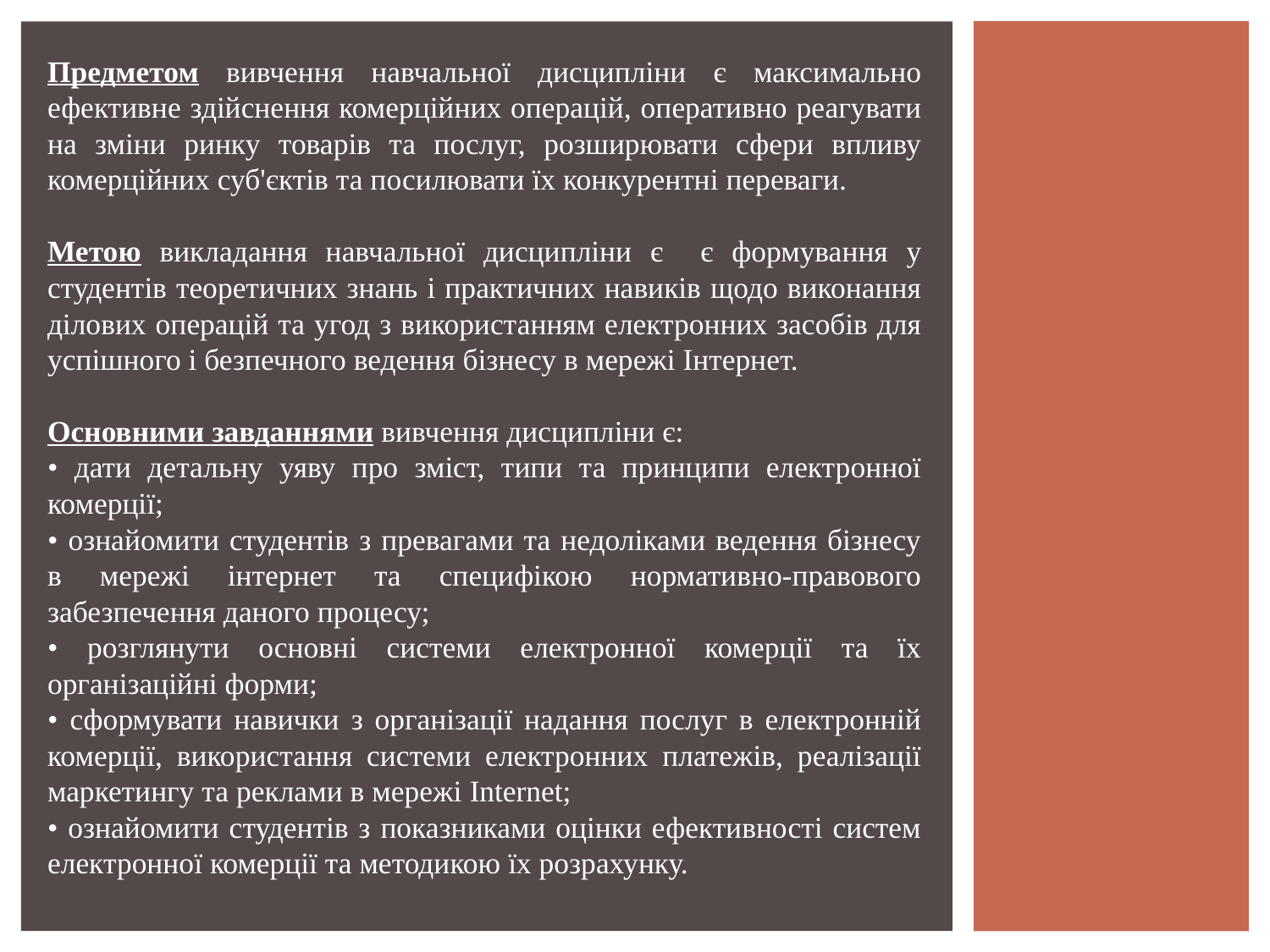

Предметом вивчення навчальної дисципліни є максимально ефективне здійснення комерційних операцій, оперативно реагувати на зміни ринку товарів та послуг, розширювати сфери впливу комерційних суб'єктів та посилювати їх конкурентні переваги.
Метою викладання навчальної дисципліни є  є формування у студентів теоретичних знань і практичних навиків щодо виконання ділових операцій та угод з використанням електронних засобів для успішного і безпечного ведення бізнесу в мережі Інтернет.
Основними завданнями вивчення дисципліни є:
• дати детальну уяву про зміст, типи та принципи електронної комерції;
• ознайомити студентів з превагами та недоліками ведення бізнесу в мережі інтернет та специфікою нормативно-правового забезпечення даного процесу;
• розглянути основні системи електронної комерції та їх організаційні форми;
• сформувати навички з організації надання послуг в електронній комерції, використання системи електронних платежів, реалізації маркетингу та реклами в мережі Internet;
• ознайомити студентів з показниками оцінки ефективності систем електронної комерції та методикою їх розрахунку.